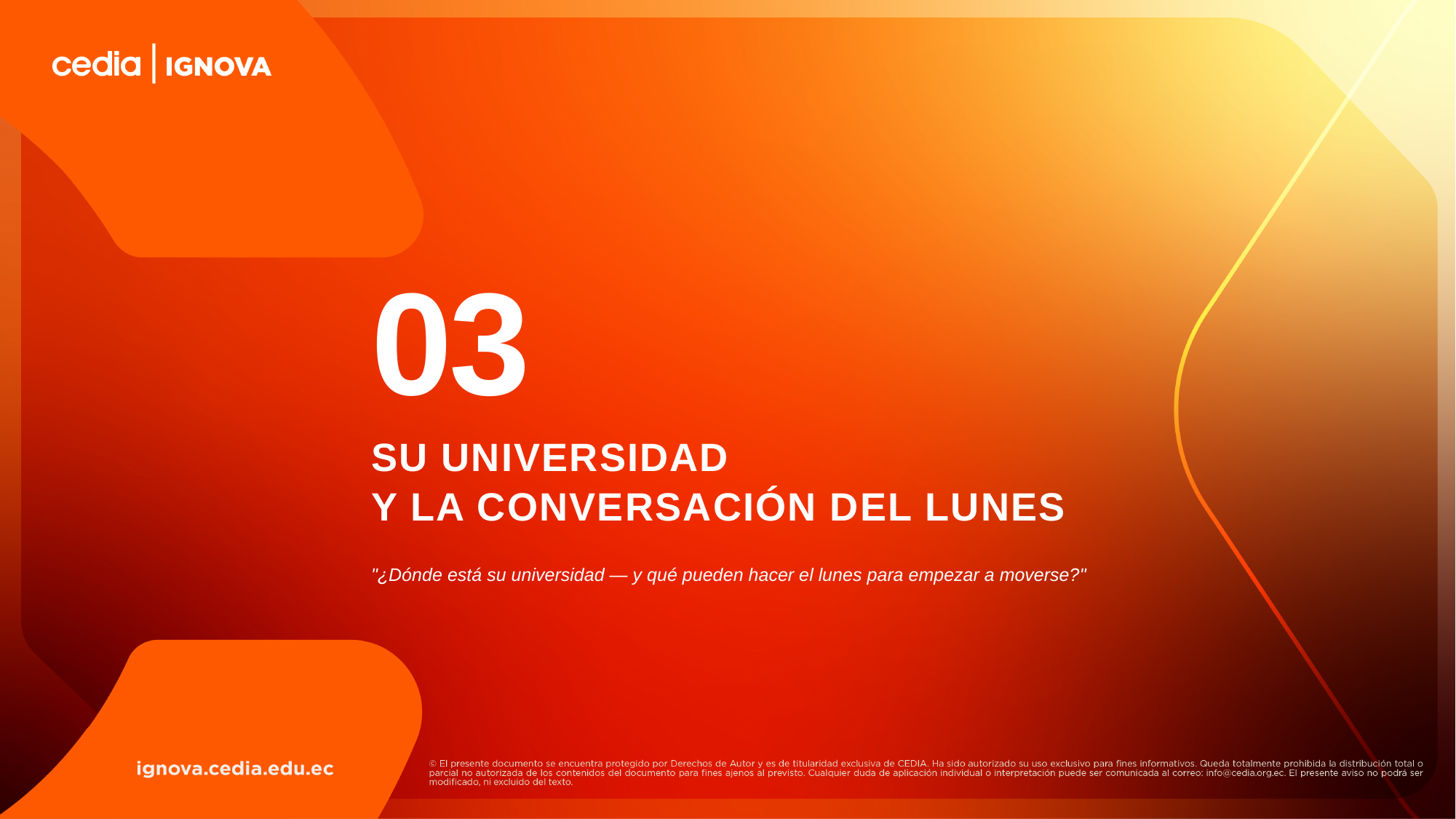

03
SU UNIVERSIDAD
Y LA CONVERSACIÓN DEL LUNES
"¿Dónde está su universidad — y qué pueden hacer el lunes para empezar a moverse?"